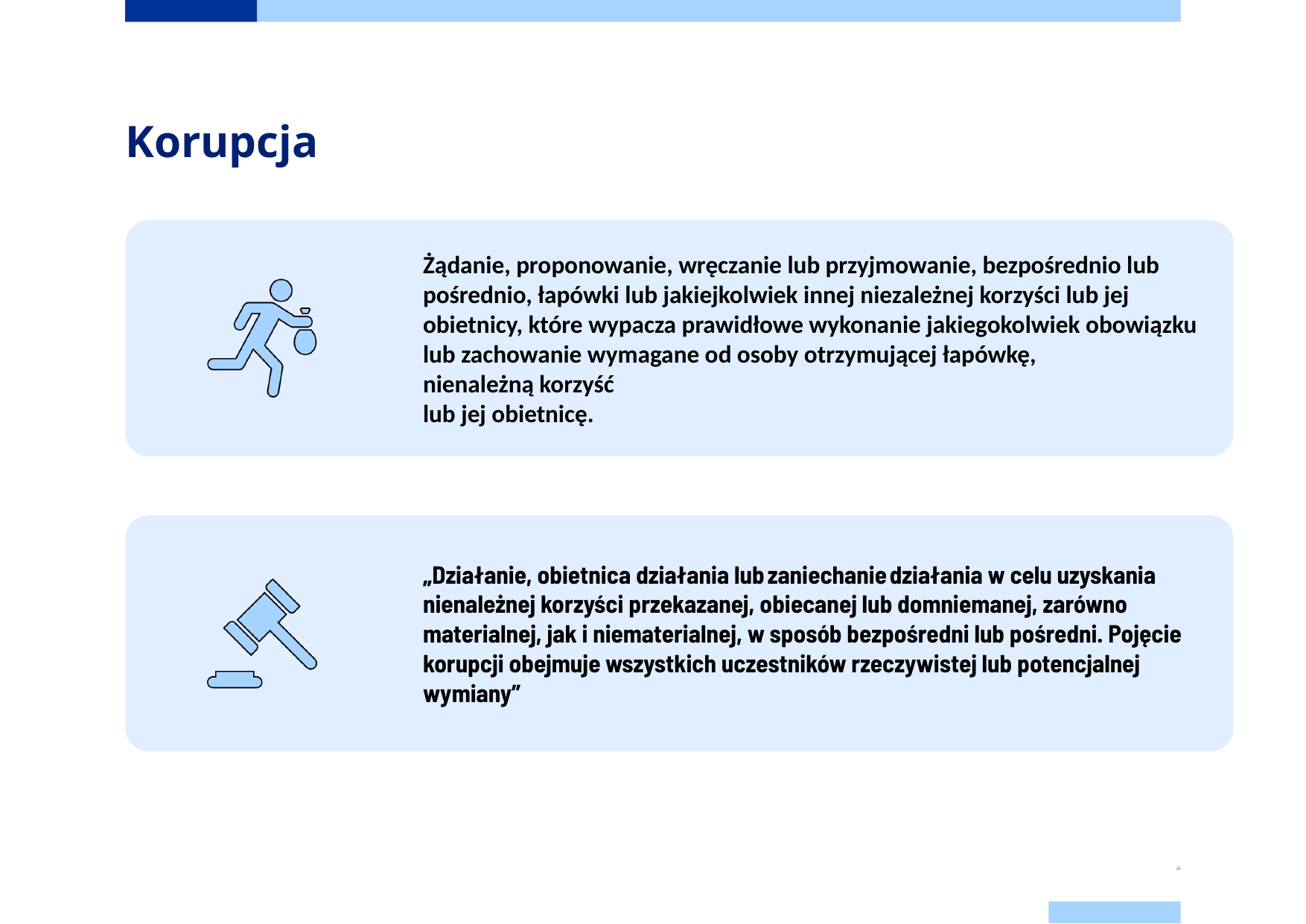

Żądanie, proponowanie, wręczanie lub przyjmowanie, bezpośrednio lub pośrednio, łapówki lub jakiejkolwiek innej niezależnej korzyści lub jej obietnicy, które wypacza prawidłowe wykonanie jakiegokolwiek obowiązku lub zachowanie wymagane od osoby otrzymującej łapówkę, nienależną korzyść 
lub jej obietnicę.
„Działanie, obietnica działania lub zaniechanie działania w celu uzyskania nienależnej korzyści przekazanej, obiecanej lub domniemanej, zarówno materialnej, jak i niematerialnej, w sposób bezpośredni lub pośredni. Pojęcie korupcji obejmuje wszystkich uczestników rzeczywistej lub potencjalnej wymiany”
# Korupcja
23